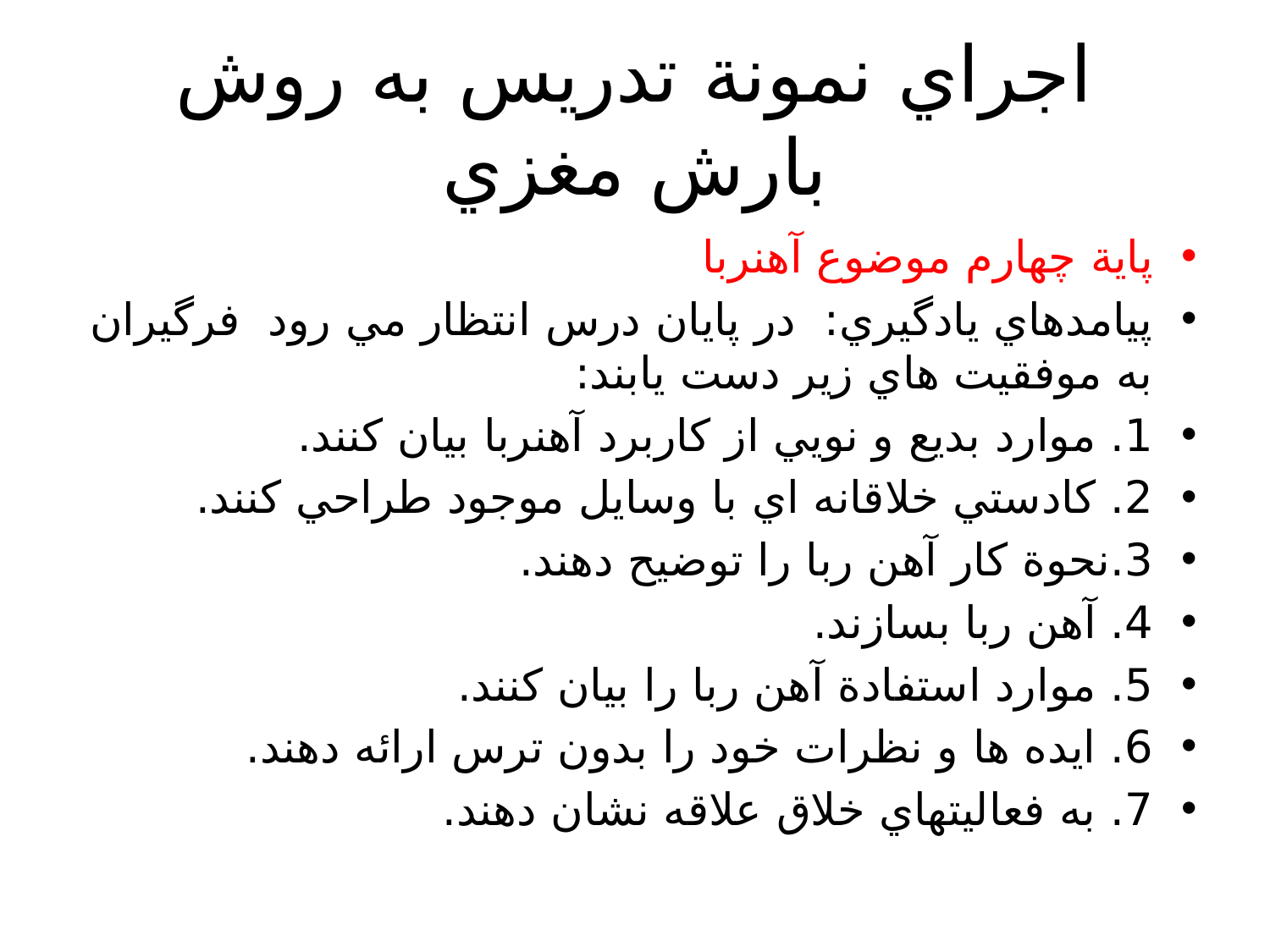

# اجراي نمونة تدريس به روش بارش مغزي
پاية چهارم موضوع آهنربا
پيامدهاي يادگيري:  در پايان درس انتظار مي رود  فرگيران به موفقيت هاي زير دست يابند:
1. موارد بديع و نويي از كاربرد آهنربا بيان كنند.
2. كادستي خلاقانه اي با وسايل موجود طراحي كنند.
3.نحوة كار آهن ربا را توضيح دهند.
4. آهن ربا بسازند.
5. موارد استفادة آهن ربا را بيان كنند.
6. ايده ها و نظرات خود را بدون ترس ارائه دهند.
7. به فعاليتهاي خلاق علاقه نشان دهند.